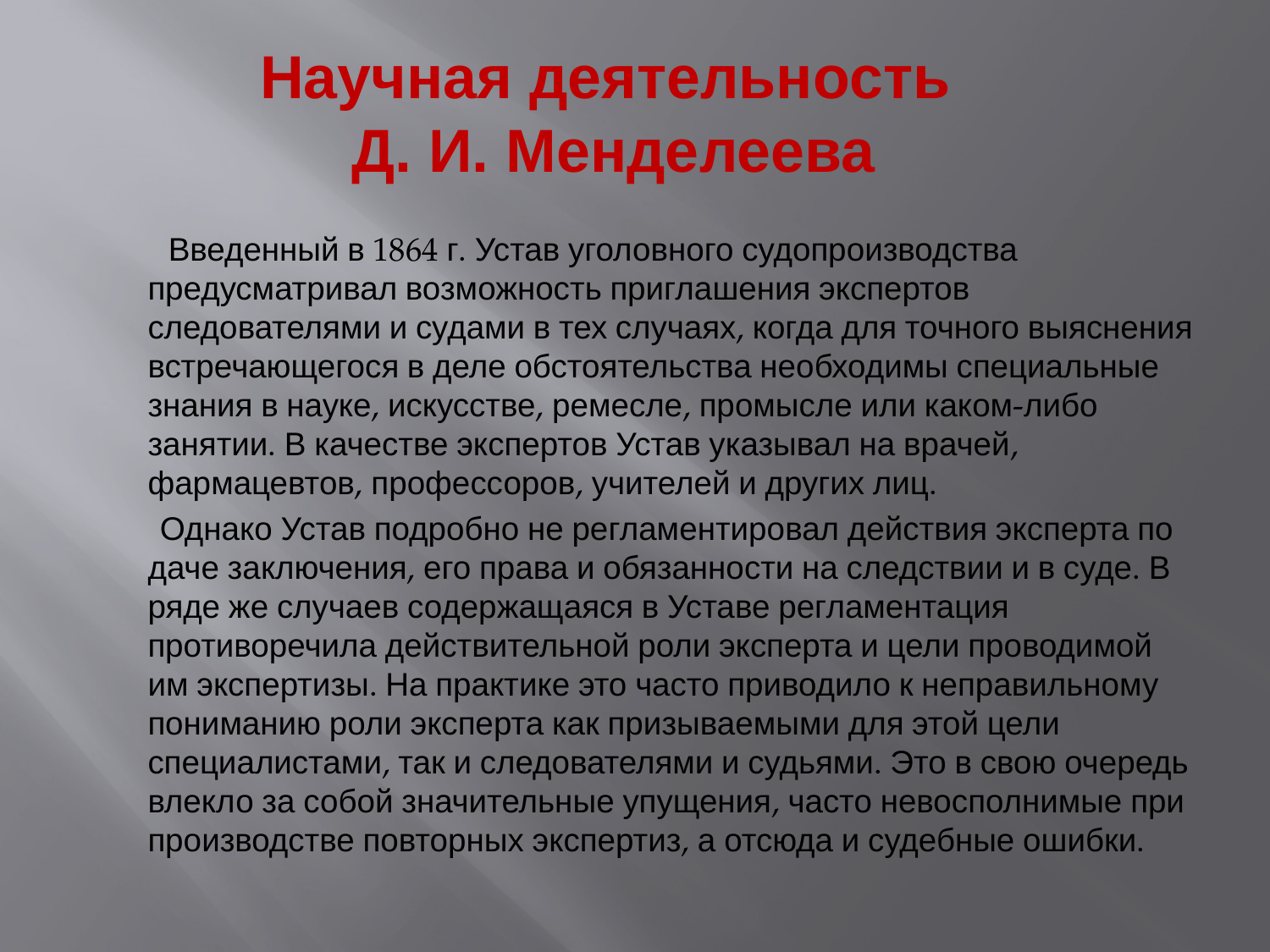

# Научная деятельность Д. И. Менделеева
         Введенный в 1864 г. Устав уголовного судопроизводства предусматривал возможность приглашения экспертов следователями и судами в тех случаях, когда для точного выяснения встречающегося в деле обстоятельства необходимы специальные знания в науке, искусстве, ремесле, промысле или каком-либо занятии. В качестве экспертов Устав указывал на врачей, фармацевтов, профессоров, учителей и других лиц.
        Однако Устав подробно не регламентировал действия эксперта по даче заключения, его права и обязанности на следствии и в суде. В ряде же случаев содержащаяся в Уставе регламентация противоречила действительной роли эксперта и цели проводимой им экспертизы. На практике это часто приводило к неправильному пониманию роли эксперта как призываемыми для этой цели специалистами, так и следователями и судьями. Это в свою очередь влекло за собой значительные упущения, часто невосполнимые при производстве повторных экспертиз, а отсюда и судебные ошибки.